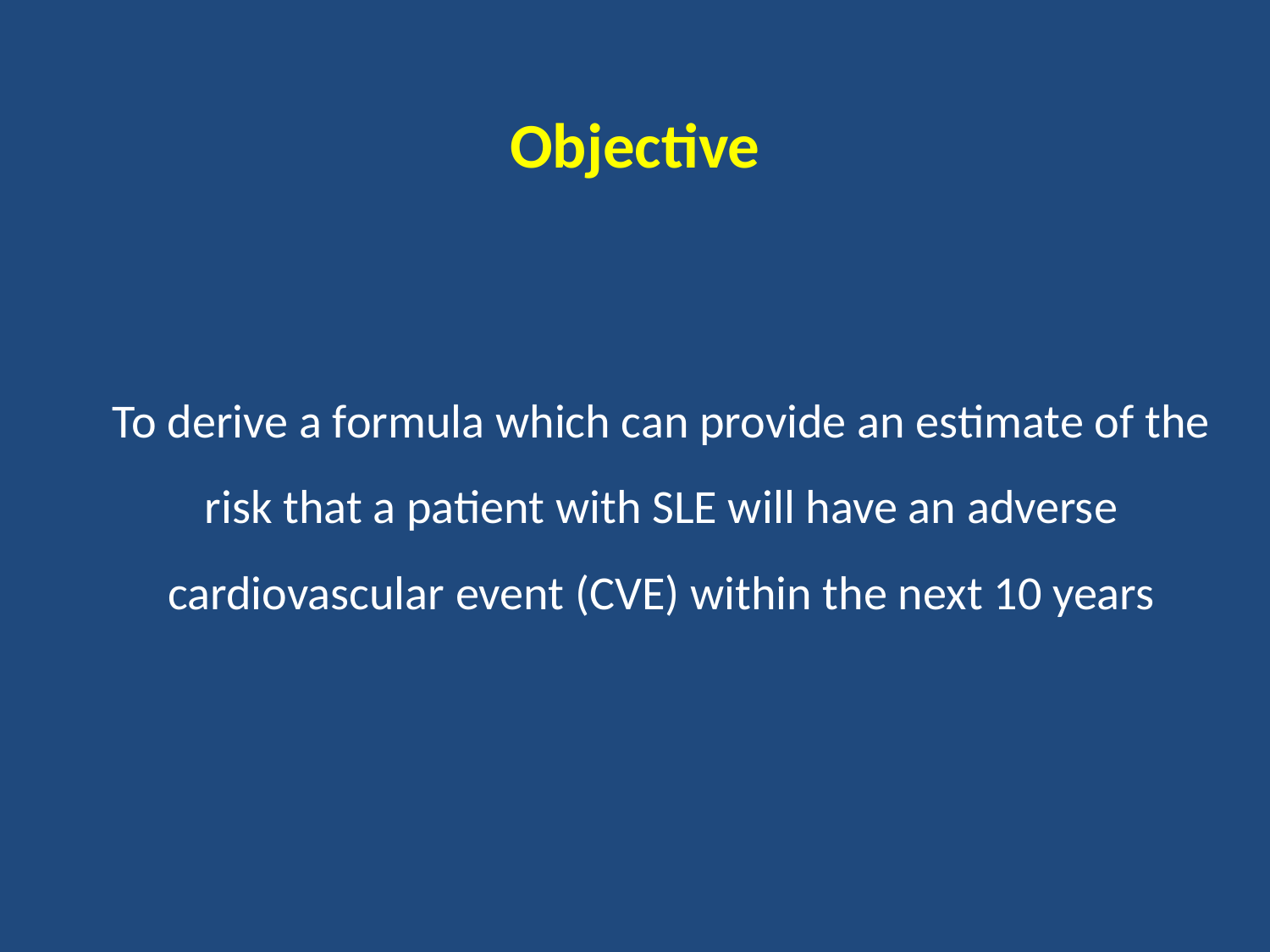

# Objective
To derive a formula which can provide an estimate of the risk that a patient with SLE will have an adverse cardiovascular event (CVE) within the next 10 years